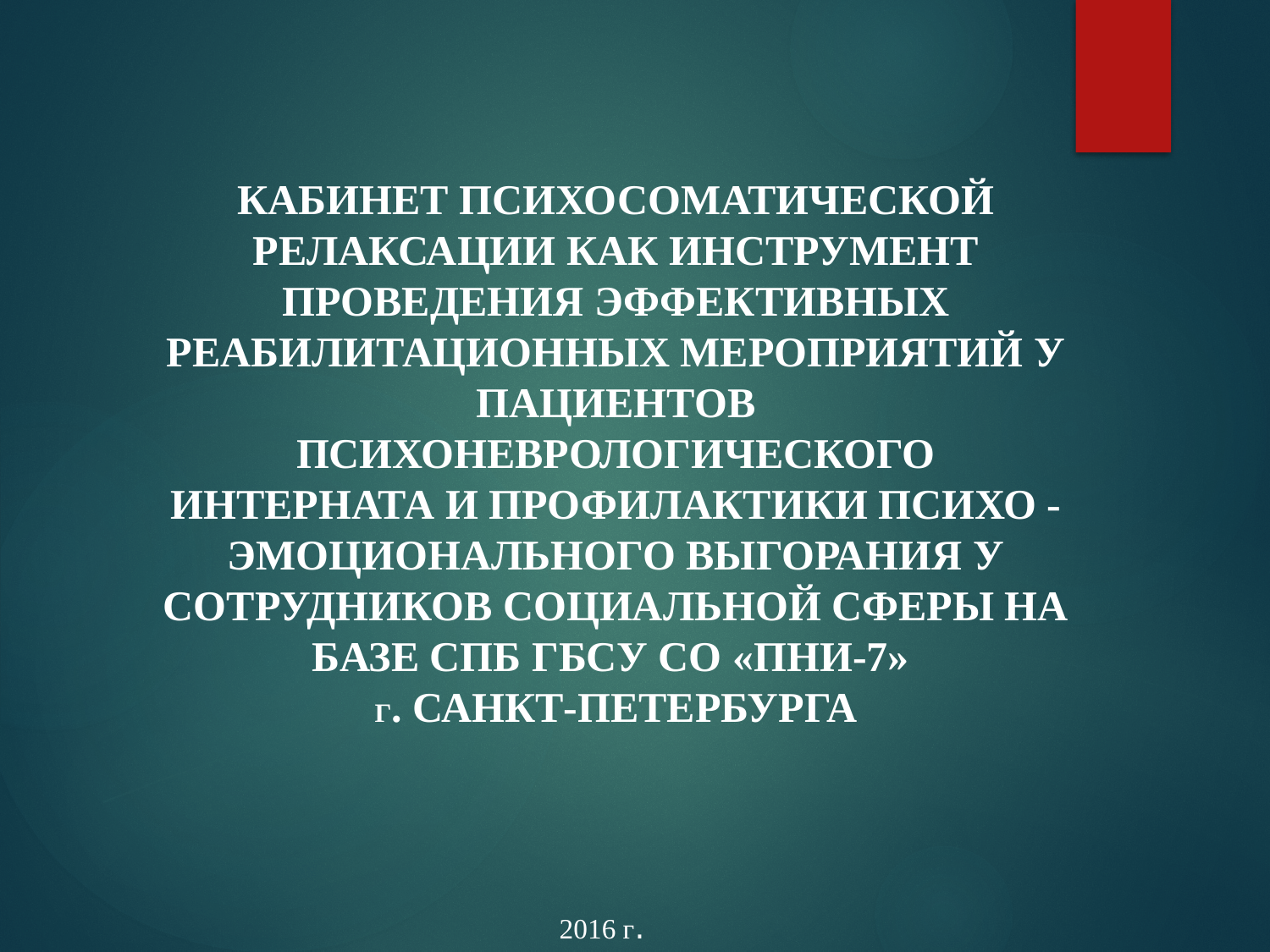

КАБИНЕТ психосоматической релаксации как инструмент проведения эффективных реабилитационных мероприятий у пациентов психоневрологического интерната и профилактики психо -эмоционального выгорания у сотрудников социальной сферы на базе СПб ГБСУ СО «ПНИ-7»
г. Санкт-Петербурга
2016 г.